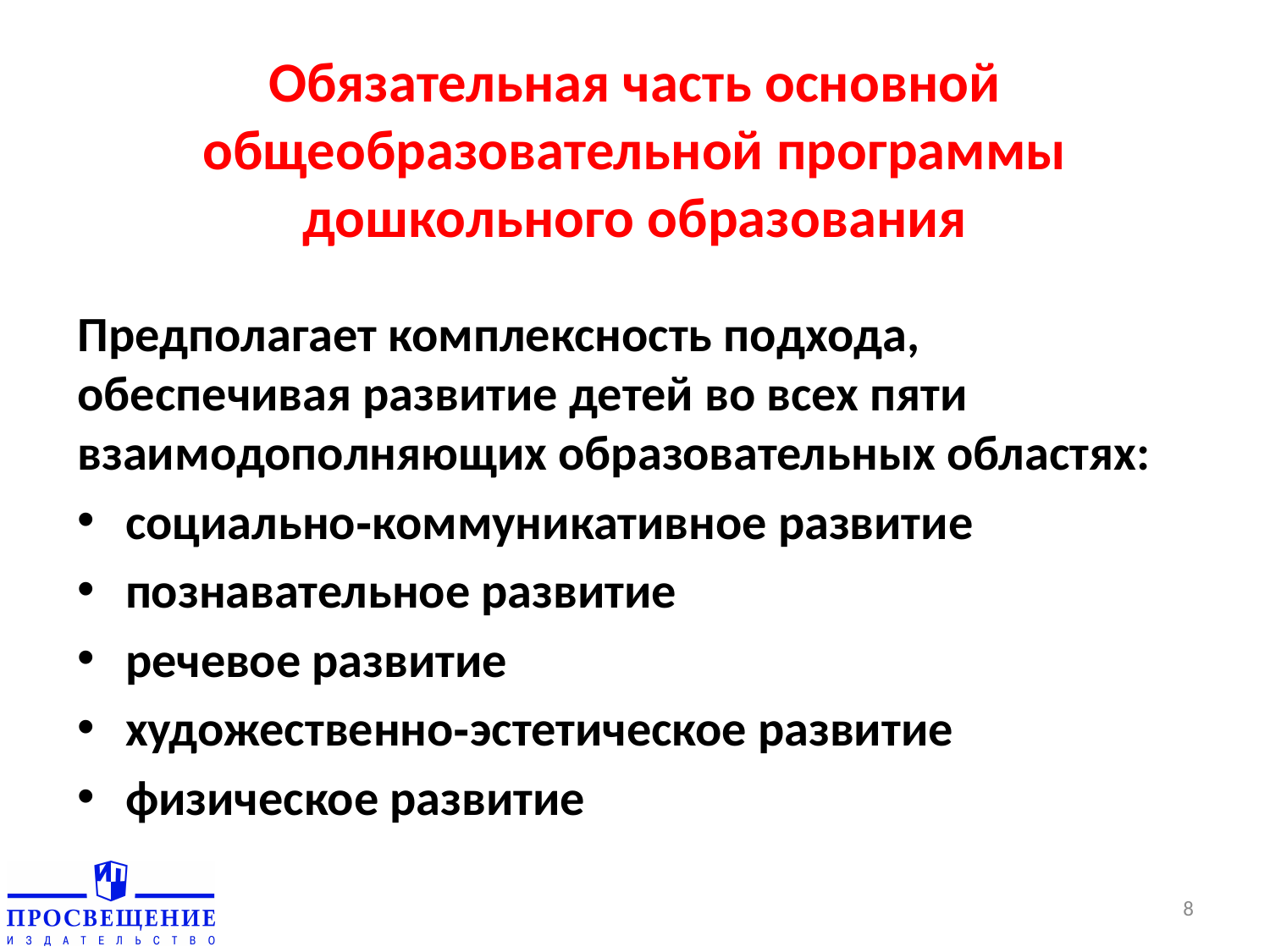

# Обязательная часть основной общеобразовательной программы дошкольного образования
Предполагает комплексность подхода, обеспечивая развитие детей во всех пяти взаимодополняющих образовательных областях:
социально‑коммуникативное развитие
познавательное развитие
речевое развитие
художественно‑эстетическое развитие
физическое развитие
8